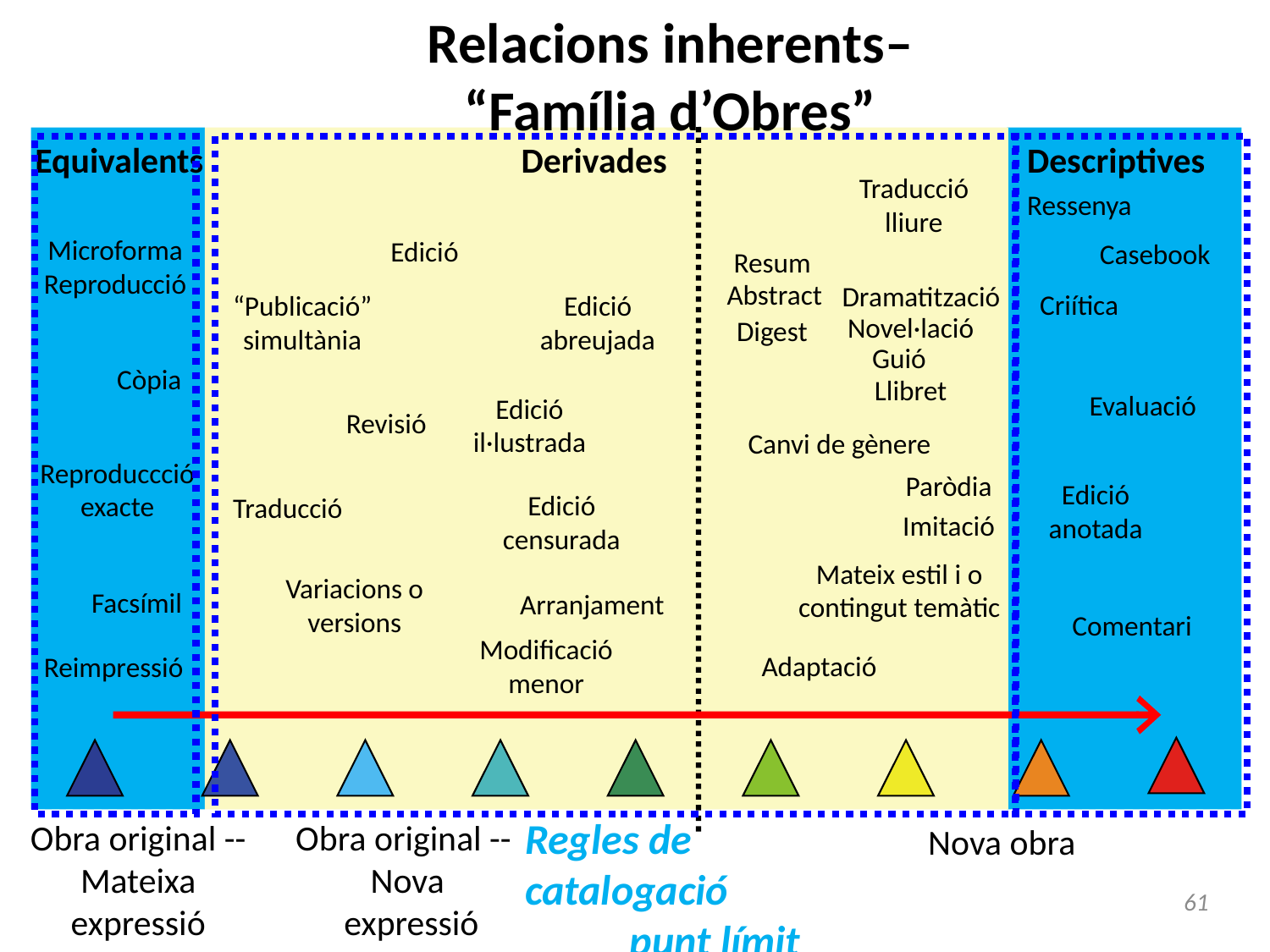

Relacions inherents–
“Família d’Obres”

Equivalents

Derivades

Descriptives

Traducció
lliure
Ressenya
Edició
Microforma
Reproducció
Casebook
Resum
Abstract
Dramatització
Criítica
“Publicació”
simultània
Edició
abreujada
Novel·lació
Digest
Guió
Còpia
Llibret
Evaluació
Edició
il·lustrada
Revisió
Canvi de gènere

Reproduccció
exacte
Paròdia
Edició
anotada
Traducció
Edició
censurada
Imitació
Mateix estil i o
contingut temàtic
Variacions o versions
Facsímil
Arranjament
Comentari
Modificació
menor
Reimpressió
Adaptació

Obra original --
Nova
 expressió
Obra original -- Mateixa expressió
Nova obra
Regles de catalogació
punt límit
61